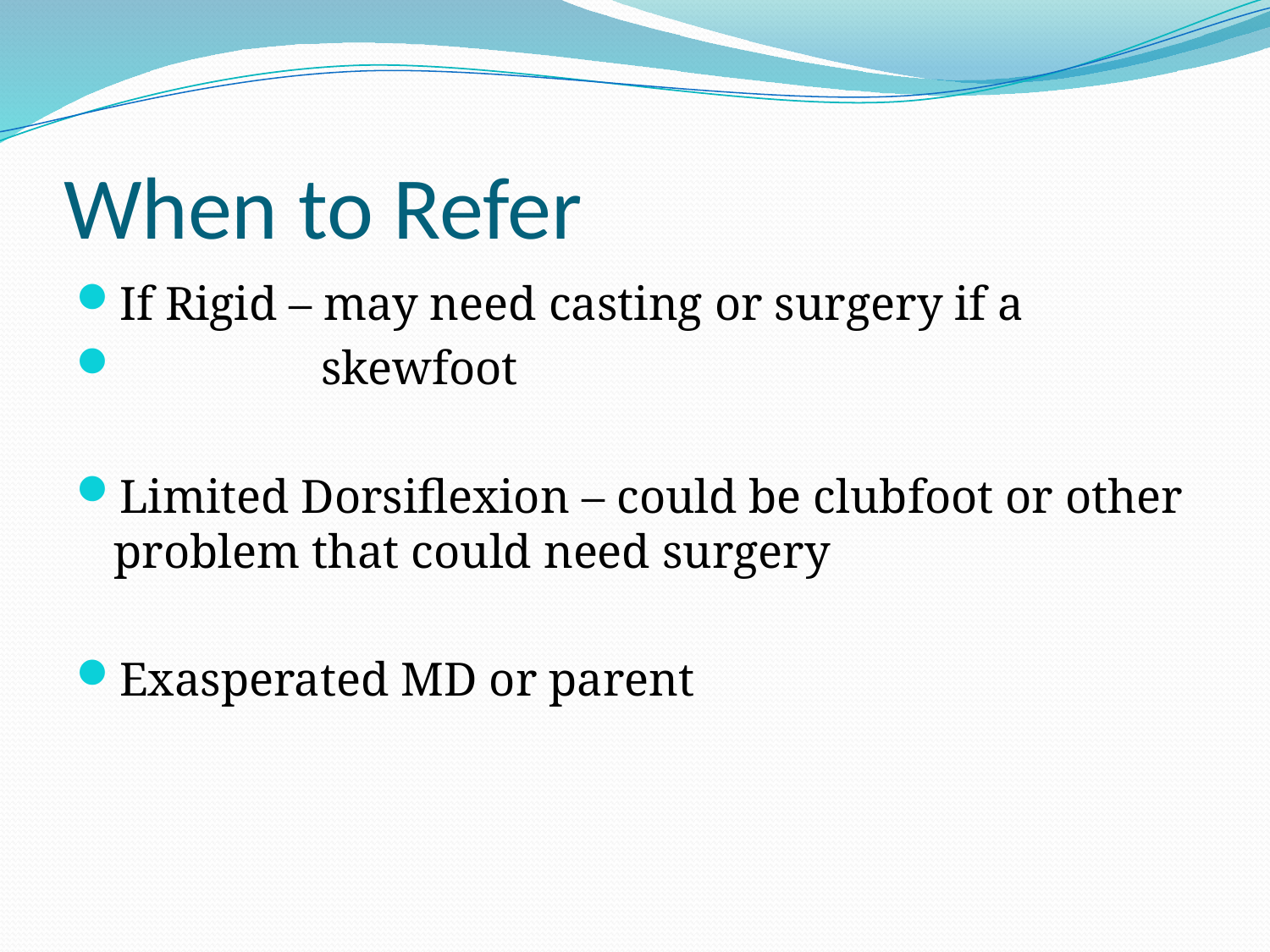

# When to Refer
If Rigid – may need casting or surgery if a
                 skewfoot

Limited Dorsiflexion – could be clubfoot or other problem that could need surgery

Exasperated MD or parent